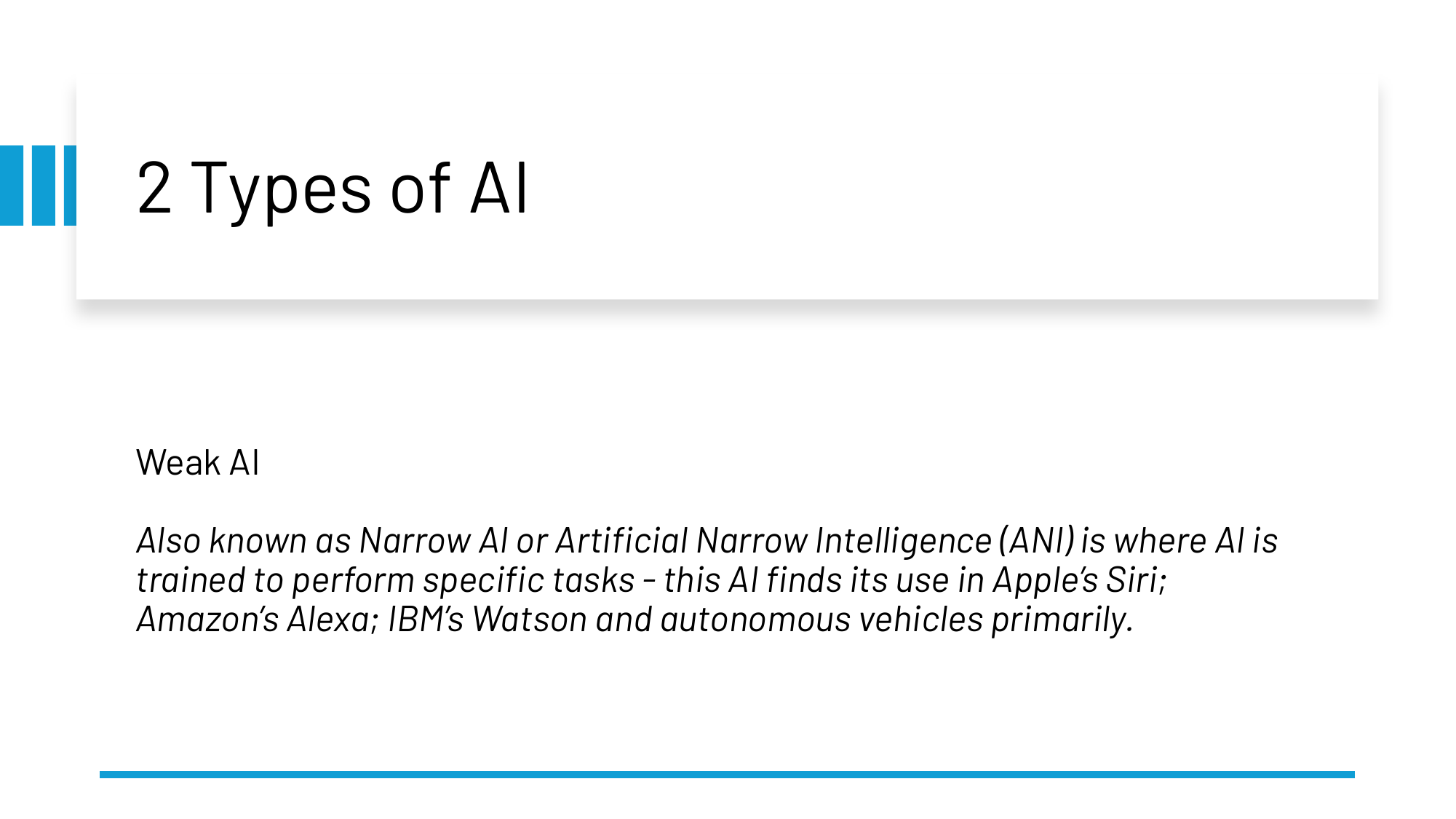

# 2 Types of AI

Weak AI

Also known as Narrow AI or Artificial Narrow Intelligence (ANI) is where AI is trained to perform specific tasks - this AI finds its use in Apple’s Siri; Amazon’s Alexa; IBM’s Watson and autonomous vehicles primarily.